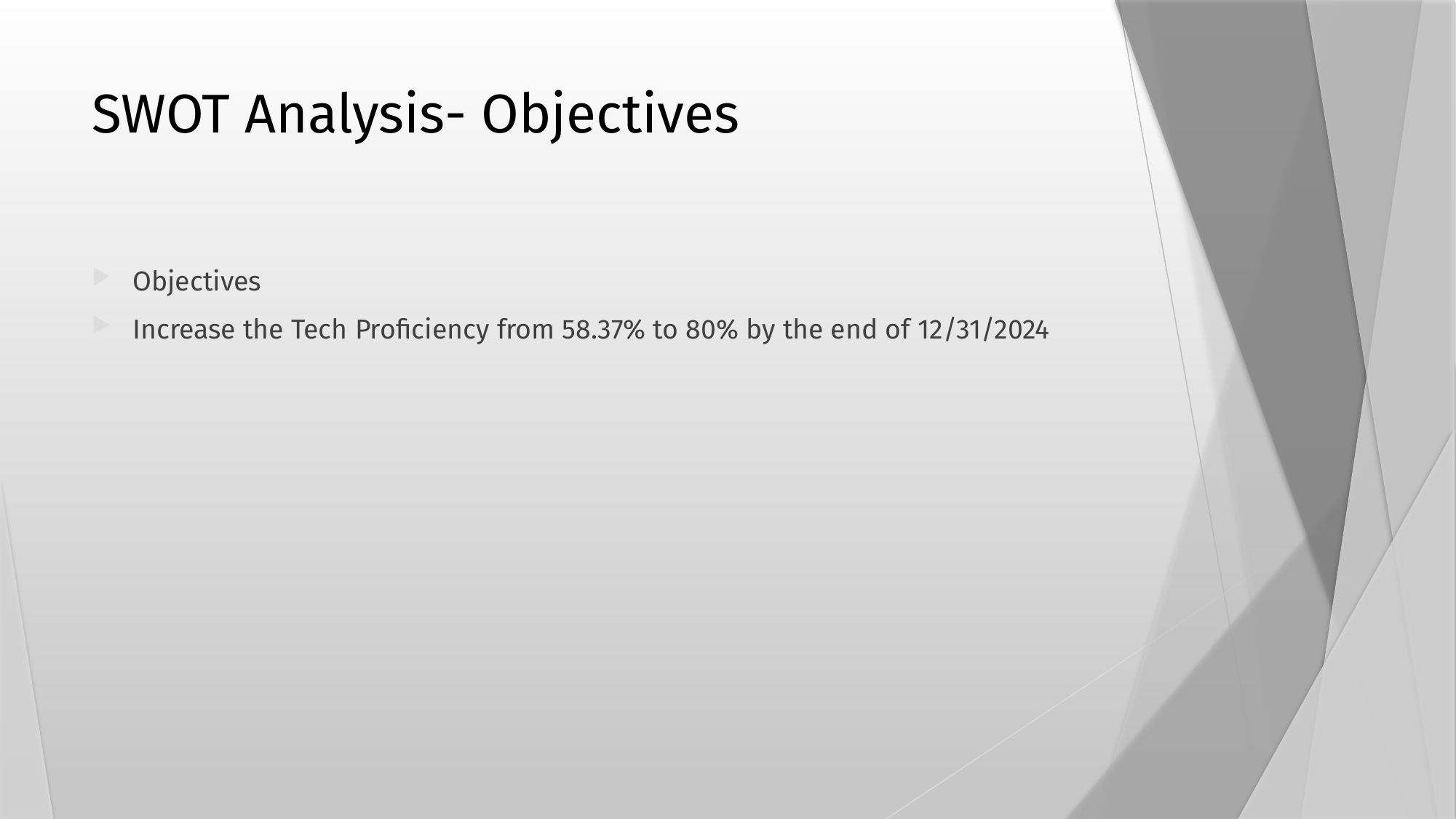

# SWOT Analysis- Objectives
Objectives
Increase the Tech Proficiency from 58.37% to 80% by the end of 12/31/2024